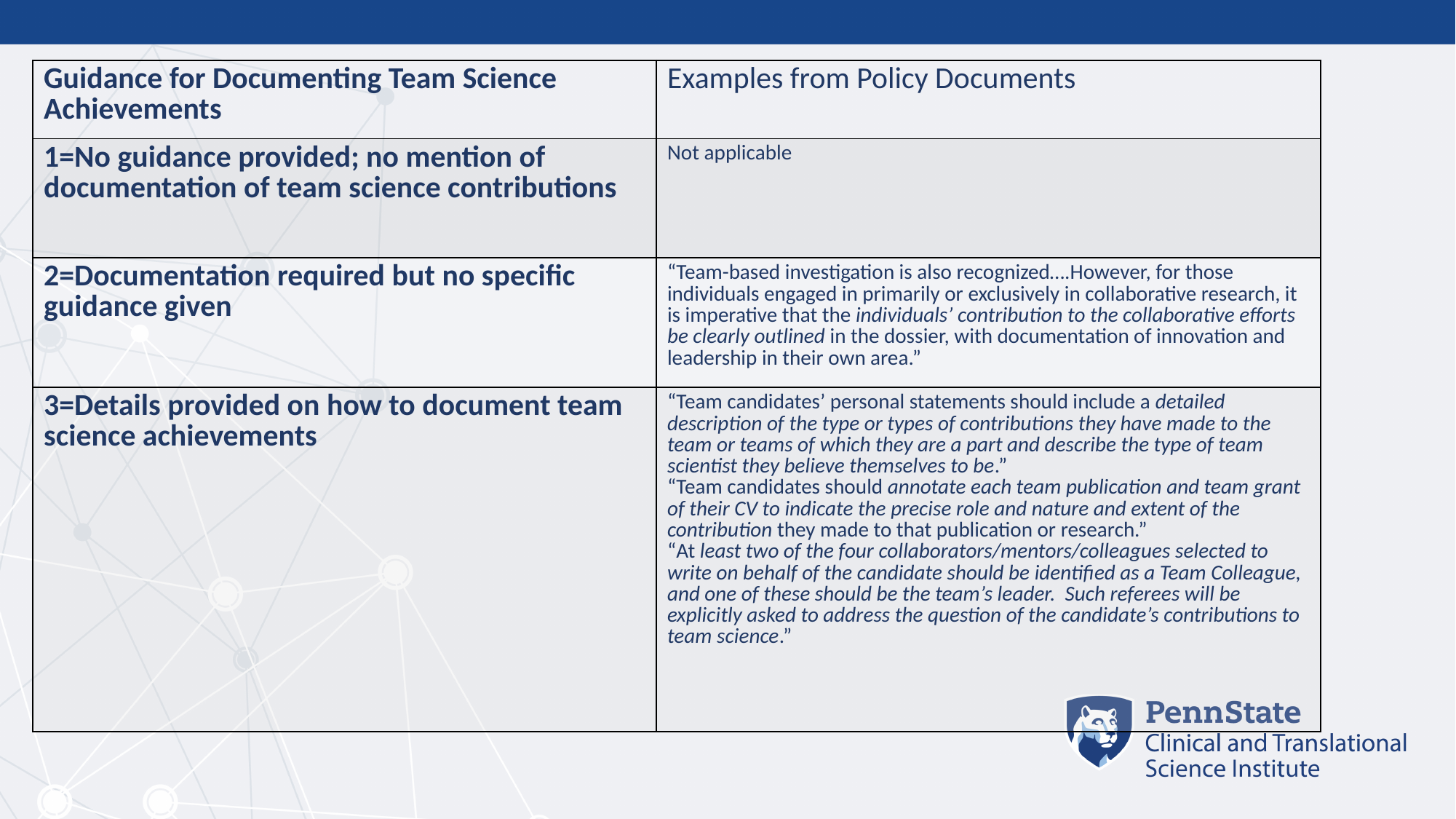

| Guidance for Documenting Team Science Achievements | Examples from Policy Documents |
| --- | --- |
| 1=No guidance provided; no mention of documentation of team science contributions | Not applicable |
| 2=Documentation required but no specific guidance given | “Team-based investigation is also recognized….However, for those individuals engaged in primarily or exclusively in collaborative research, it is imperative that the individuals’ contribution to the collaborative efforts be clearly outlined in the dossier, with documentation of innovation and leadership in their own area.” |
| 3=Details provided on how to document team science achievements | “Team candidates’ personal statements should include a detailed description of the type or types of contributions they have made to the team or teams of which they are a part and describe the type of team scientist they believe themselves to be.” “Team candidates should annotate each team publication and team grant of their CV to indicate the precise role and nature and extent of the contribution they made to that publication or research.” “At least two of the four collaborators/mentors/colleagues selected to write on behalf of the candidate should be identified as a Team Colleague, and one of these should be the team’s leader. Such referees will be explicitly asked to address the question of the candidate’s contributions to team science.” |